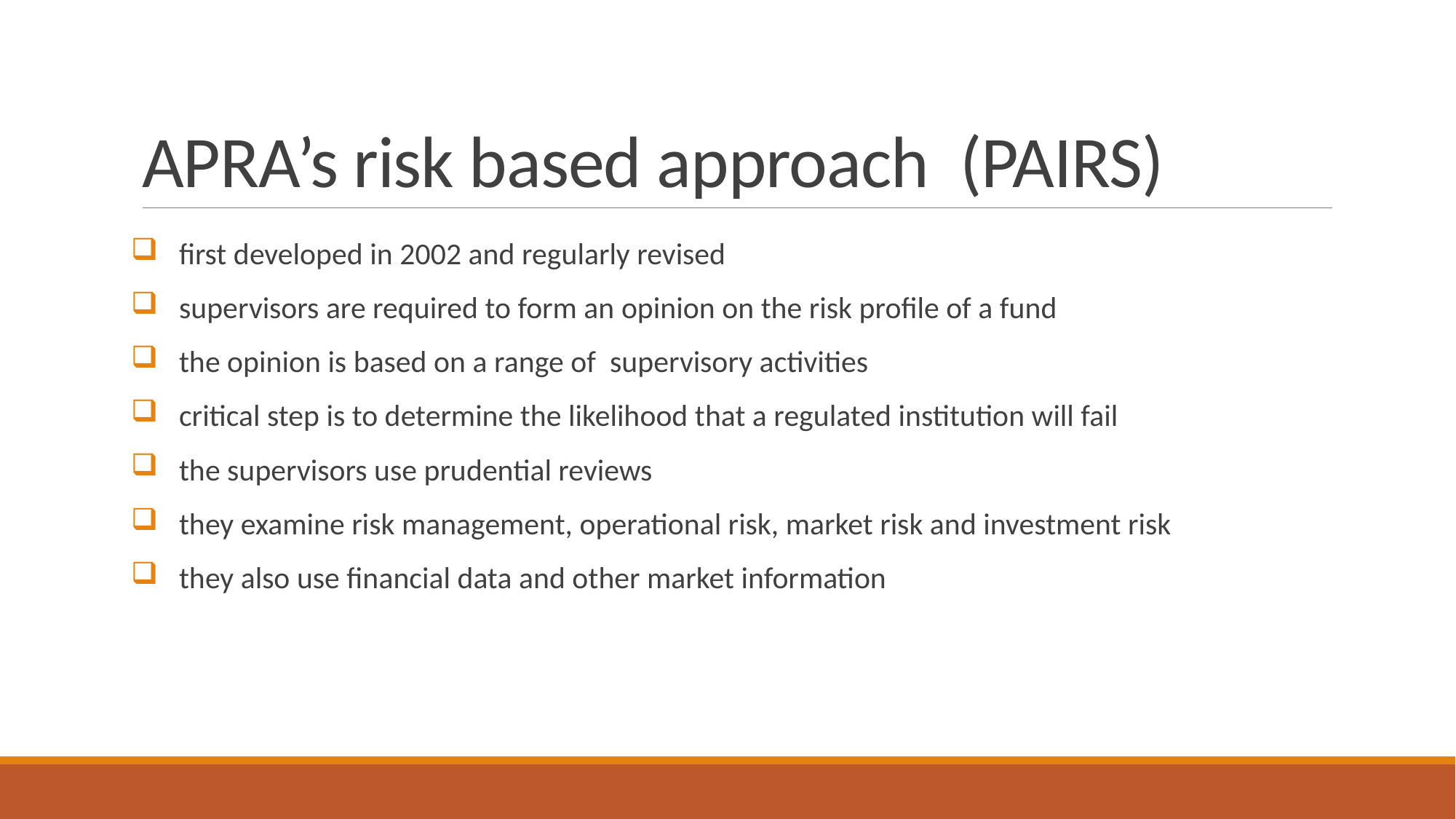

# APRA’s risk based approach  (PAIRS)
   first developed in 2002 and regularly revised
   supervisors are required to form an opinion on the risk profile of a fund
   the opinion is based on a range of  supervisory activities
   critical step is to determine the likelihood that a regulated institution will fail
   the supervisors use prudential reviews
   they examine risk management, operational risk, market risk and investment risk
   they also use financial data and other market information